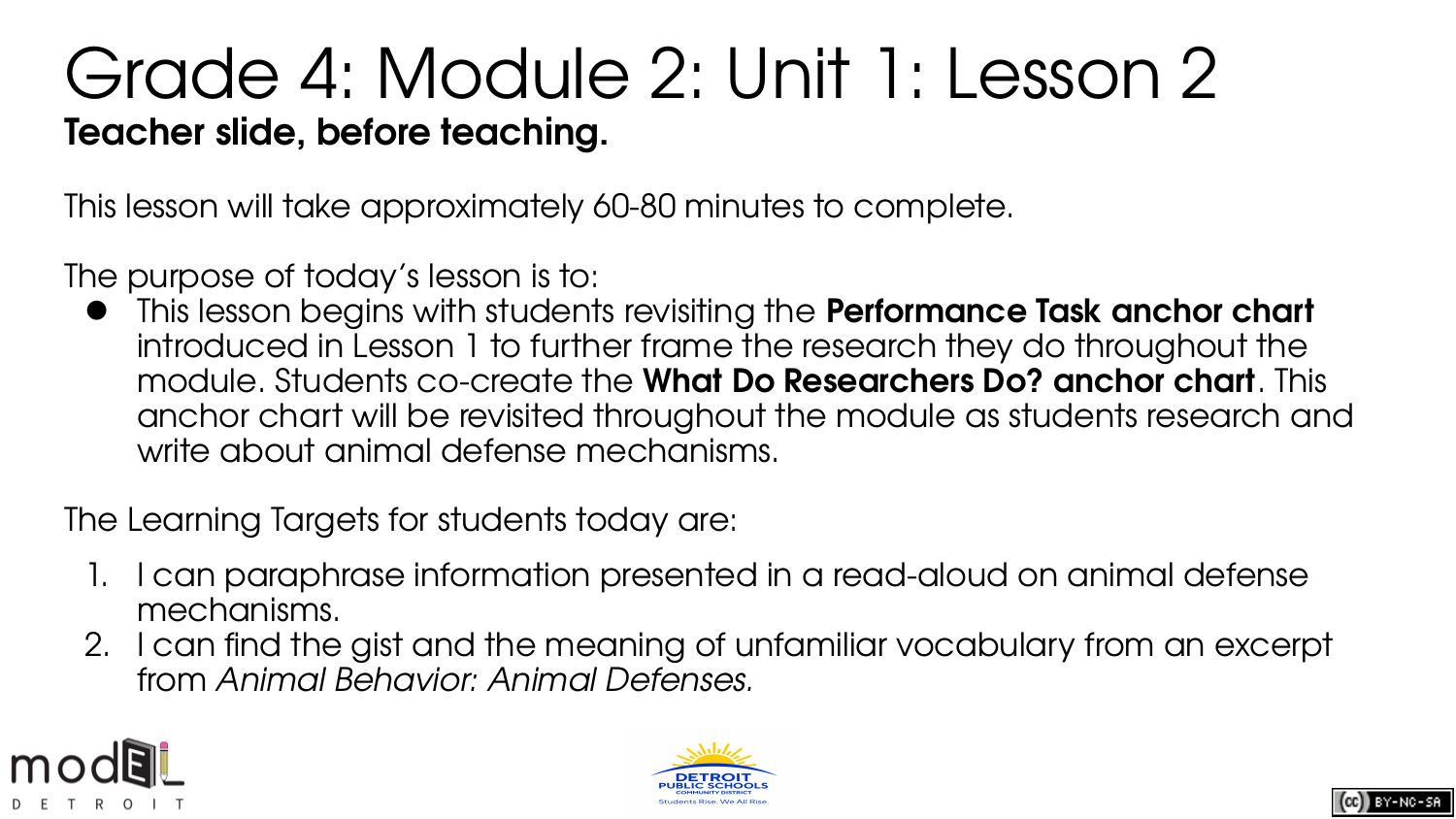

# Grade 4: Module 2: Unit 1: Lesson 2
Teacher slide, before teaching.
This lesson will take approximately 60-80 minutes to complete.

The purpose of today’s lesson is to:
This lesson begins with students revisiting the Performance Task anchor chart introduced in Lesson 1 to further frame the research they do throughout the module. Students co-create the What Do Researchers Do? anchor chart. This anchor chart will be revisited throughout the module as students research and write about animal defense mechanisms.

The Learning Targets for students today are:
I can paraphrase information presented in a read-aloud on animal defense mechanisms.
I can find the gist and the meaning of unfamiliar vocabulary from an excerpt from Animal Behavior: Animal Defenses.